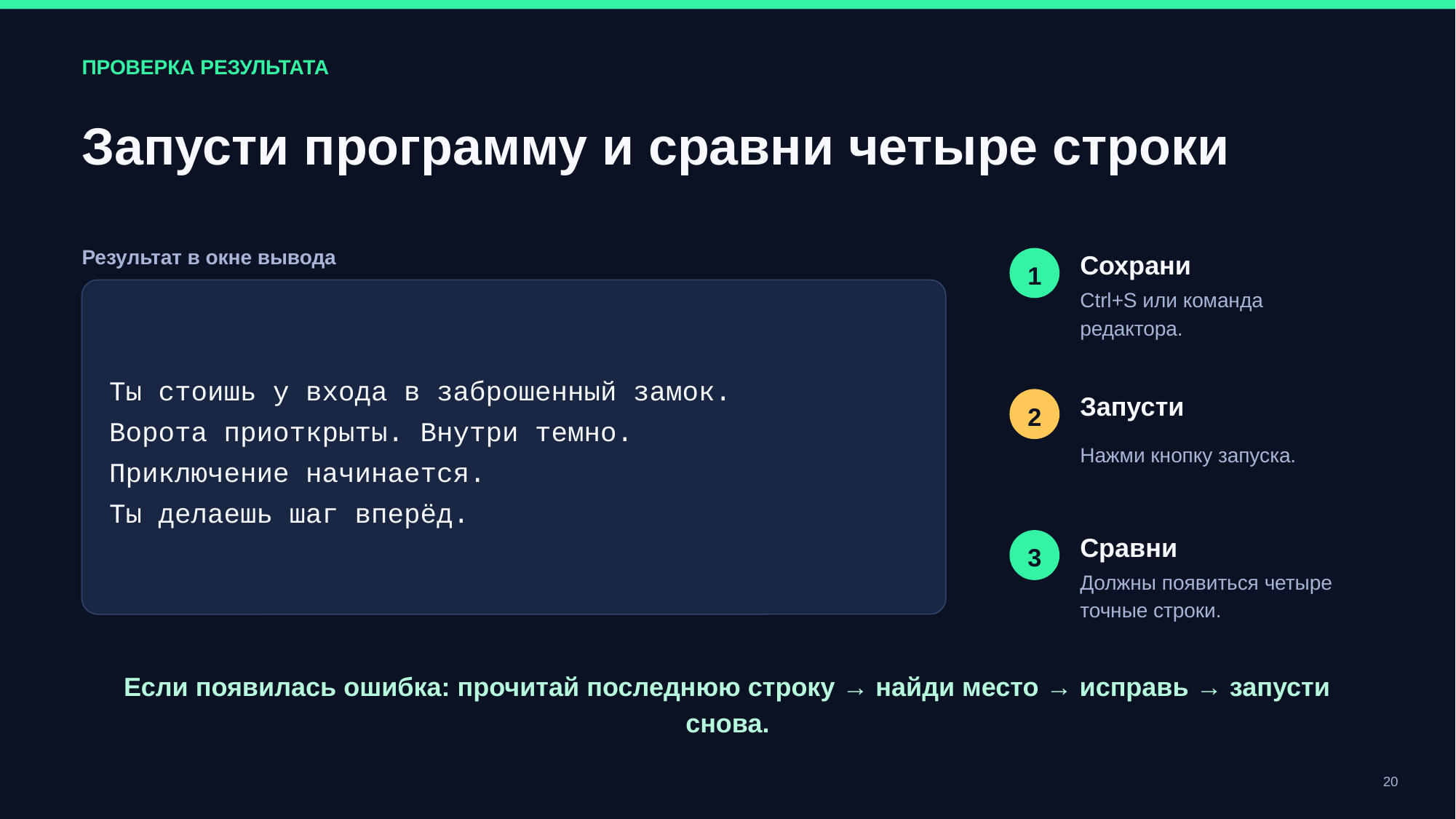

ПРОВЕРКА РЕЗУЛЬТАТА
Запусти программу и сравни четыре строки
Результат в окне вывода
Сохрани

1

Ctrl+S или команда редактора.
Ты стоишь у входа в заброшенный замок.
Ворота приоткрыты. Внутри темно.
Приключение начинается.
Ты делаешь шаг вперёд.
Запусти

2
Нажми кнопку запуска.
Сравни

3
Должны появиться четыре точные строки.
Если появилась ошибка: прочитай последнюю строку → найди место → исправь → запусти снова.
20